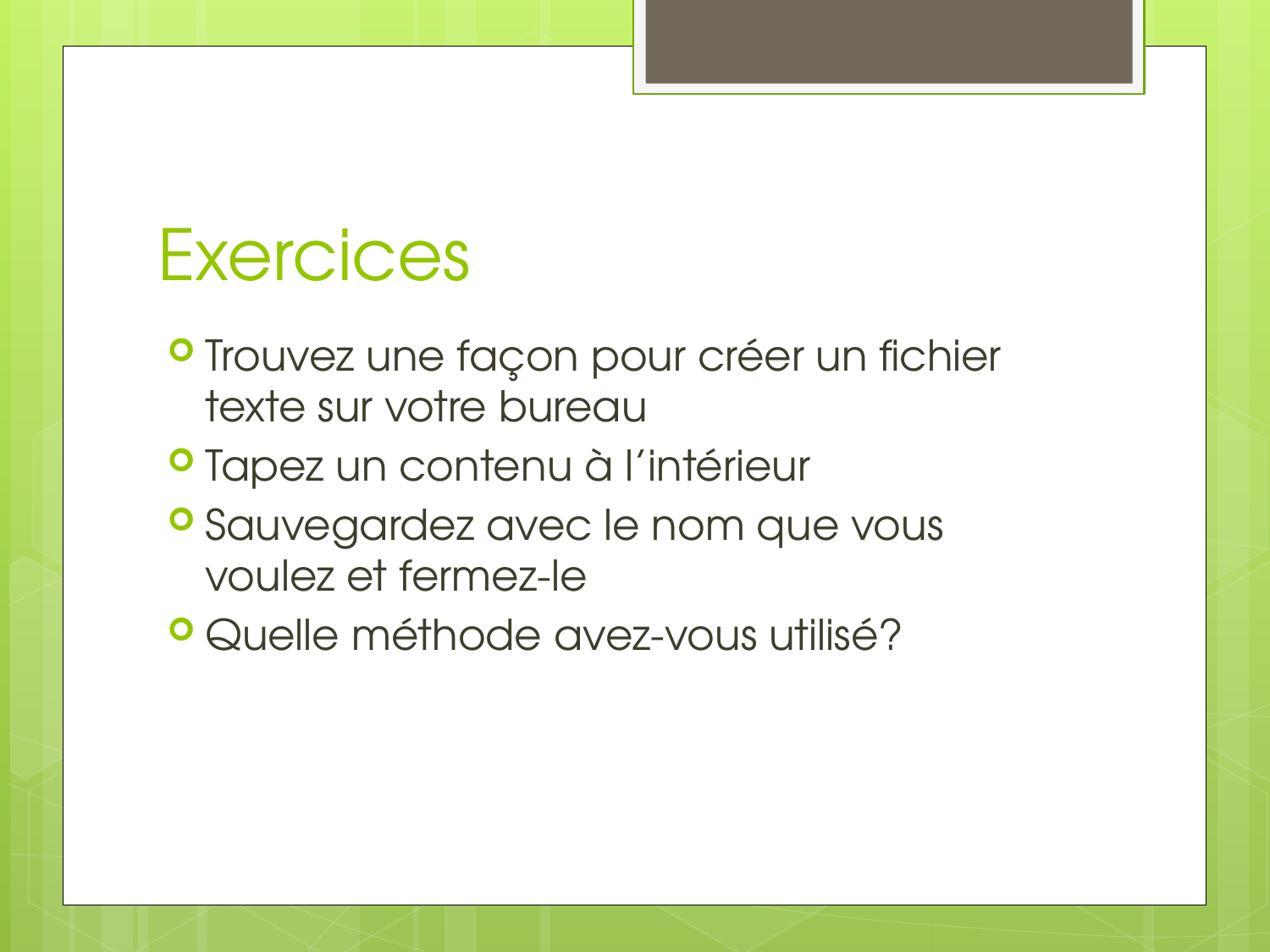

# Exercices
Trouvez une façon pour créer un fichier texte sur votre bureau
Tapez un contenu à l’intérieur
Sauvegardez avec le nom que vous voulez et fermez-le
Quelle méthode avez-vous utilisé?